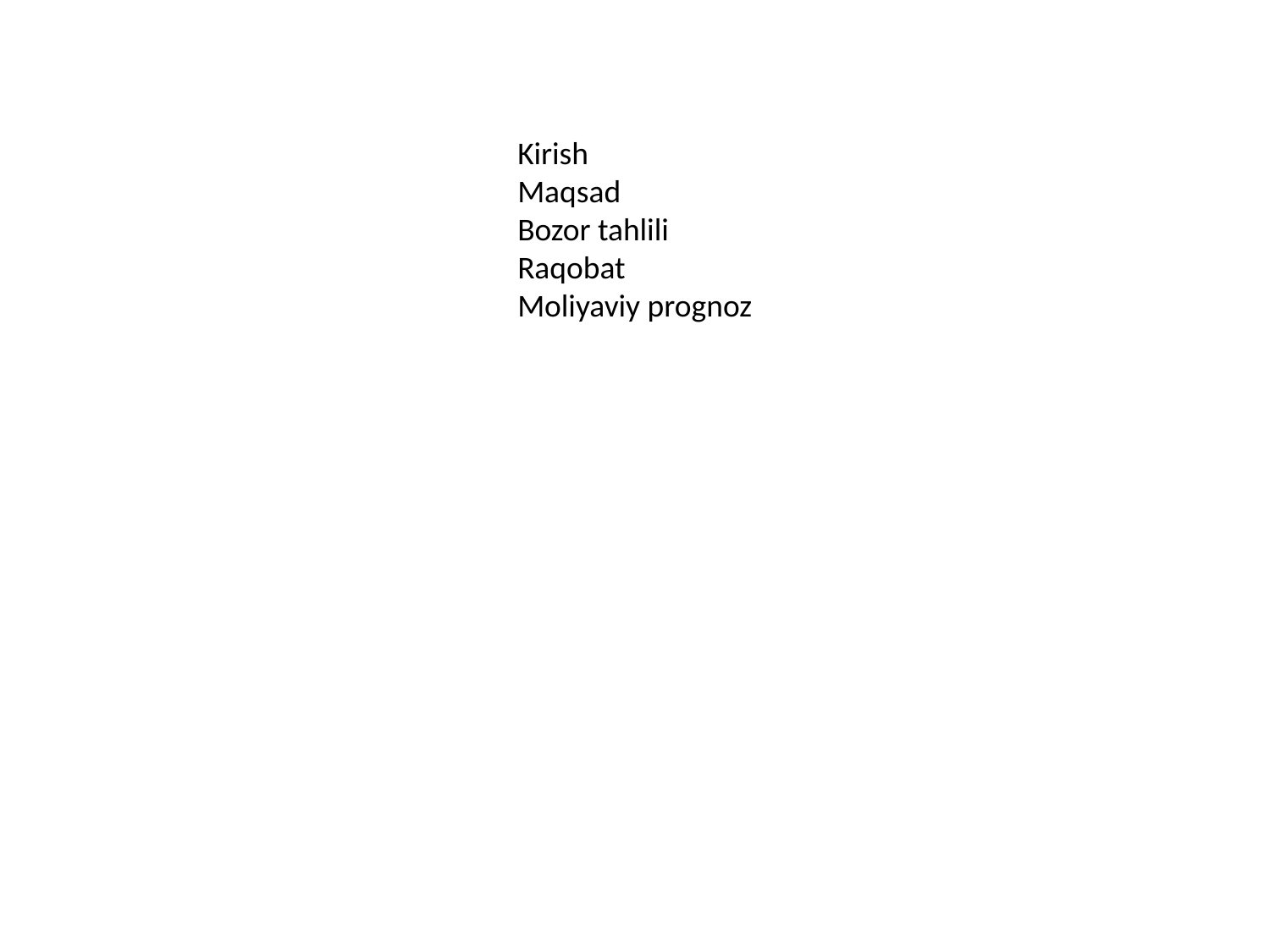

#
Kirish
Maqsad
Bozor tahlili
Raqobat
Moliyaviy prognoz